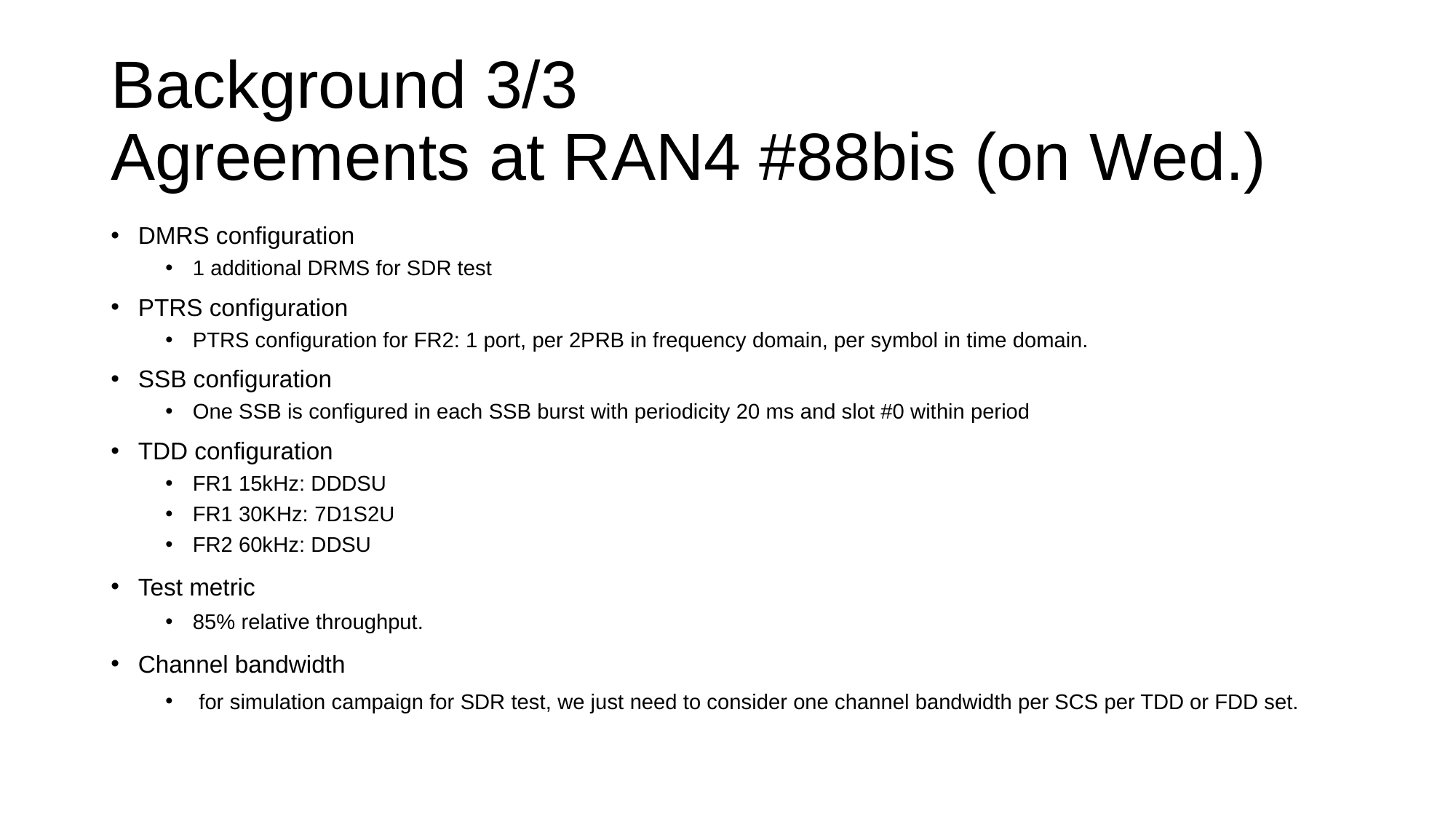

# Background 3/3 Agreements at RAN4 #88bis (on Wed.)
DMRS configuration
1 additional DRMS for SDR test
PTRS configuration
PTRS configuration for FR2: 1 port, per 2PRB in frequency domain, per symbol in time domain.
SSB configuration
One SSB is configured in each SSB burst with periodicity 20 ms and slot #0 within period
TDD configuration
FR1 15kHz: DDDSU
FR1 30KHz: 7D1S2U
FR2 60kHz: DDSU
Test metric
85% relative throughput.
Channel bandwidth
 for simulation campaign for SDR test, we just need to consider one channel bandwidth per SCS per TDD or FDD set.